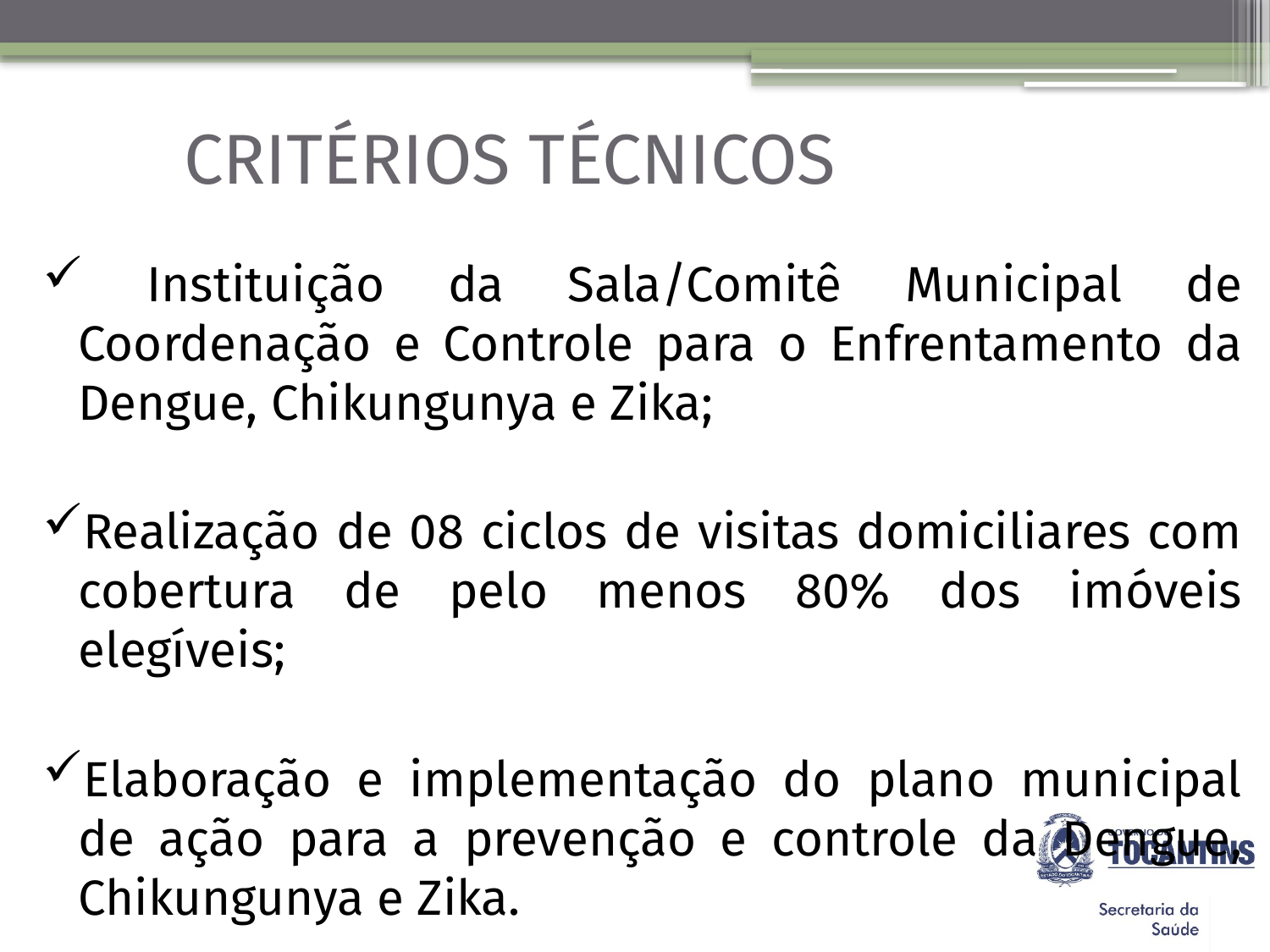

# CRITÉRIOS TÉCNICOS
 Instituição da Sala/Comitê Municipal de Coordenação e Controle para o Enfrentamento da Dengue, Chikungunya e Zika;

Realização de 08 ciclos de visitas domiciliares com cobertura de pelo menos 80% dos imóveis elegíveis;

Elaboração e implementação do plano municipal de ação para a prevenção e controle da Dengue, Chikungunya e Zika.